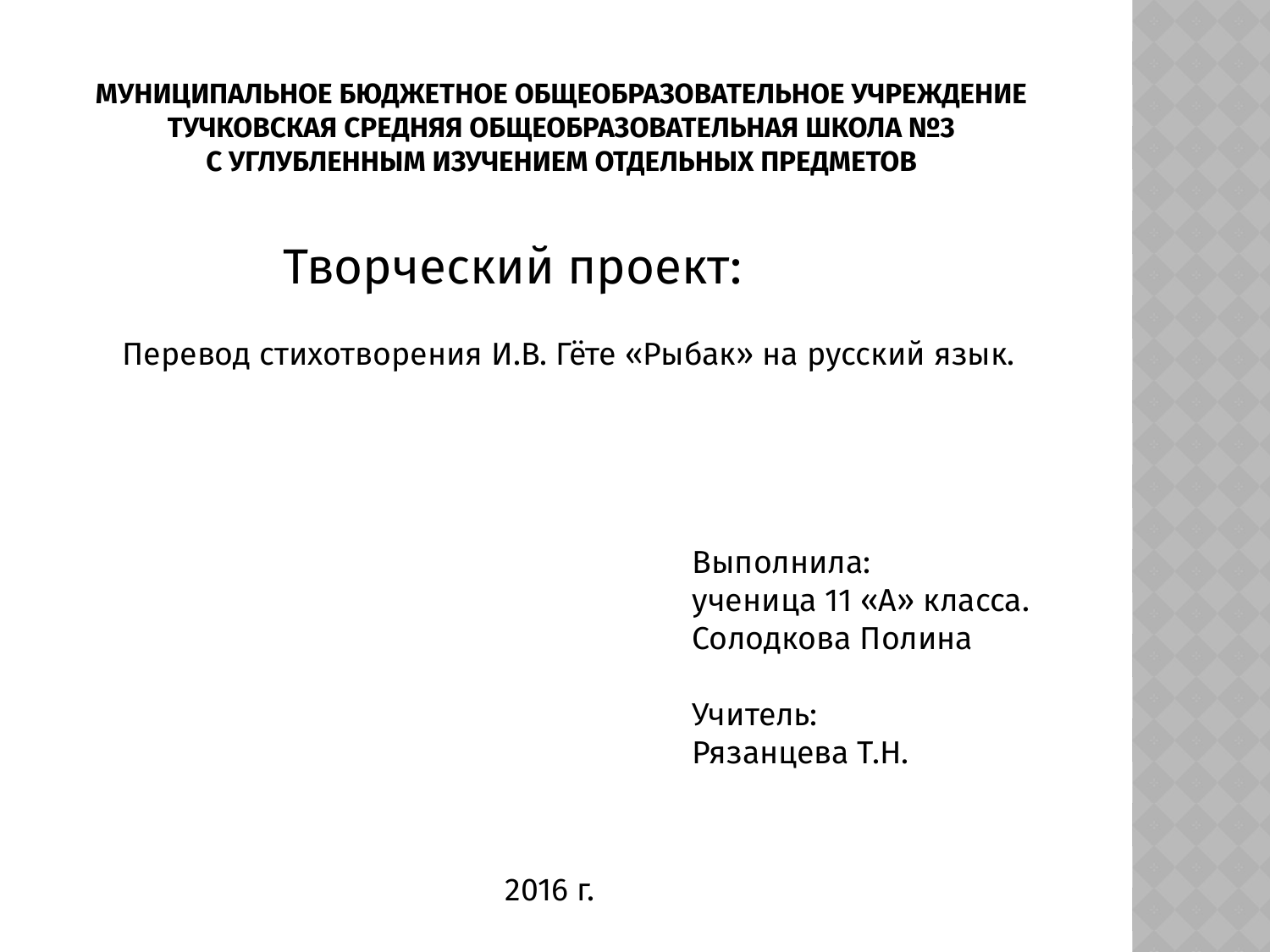

МУНИЦИПАЛЬНОЕ БЮДЖЕТНОЕ ОБЩЕОБРАЗОВАТЕЛЬНОЕ УЧРЕЖДЕНИЕ
ТУЧКОВСКАЯ СРЕДНЯЯ ОБЩЕОБРАЗОВАТЕЛЬНАЯ ШКОЛА №3
С УГЛУБЛЕННЫМ ИЗУЧЕНИЕМ ОТДЕЛЬНЫХ ПРЕДМЕТОВ

Творческий проект:
Перевод стихотворения И.В. Гёте «Рыбак» на русский язык.
Выполнила:
ученица 11 «А» класса.
Солодкова Полина

Учитель:
Рязанцева Т.Н.

2016 г.